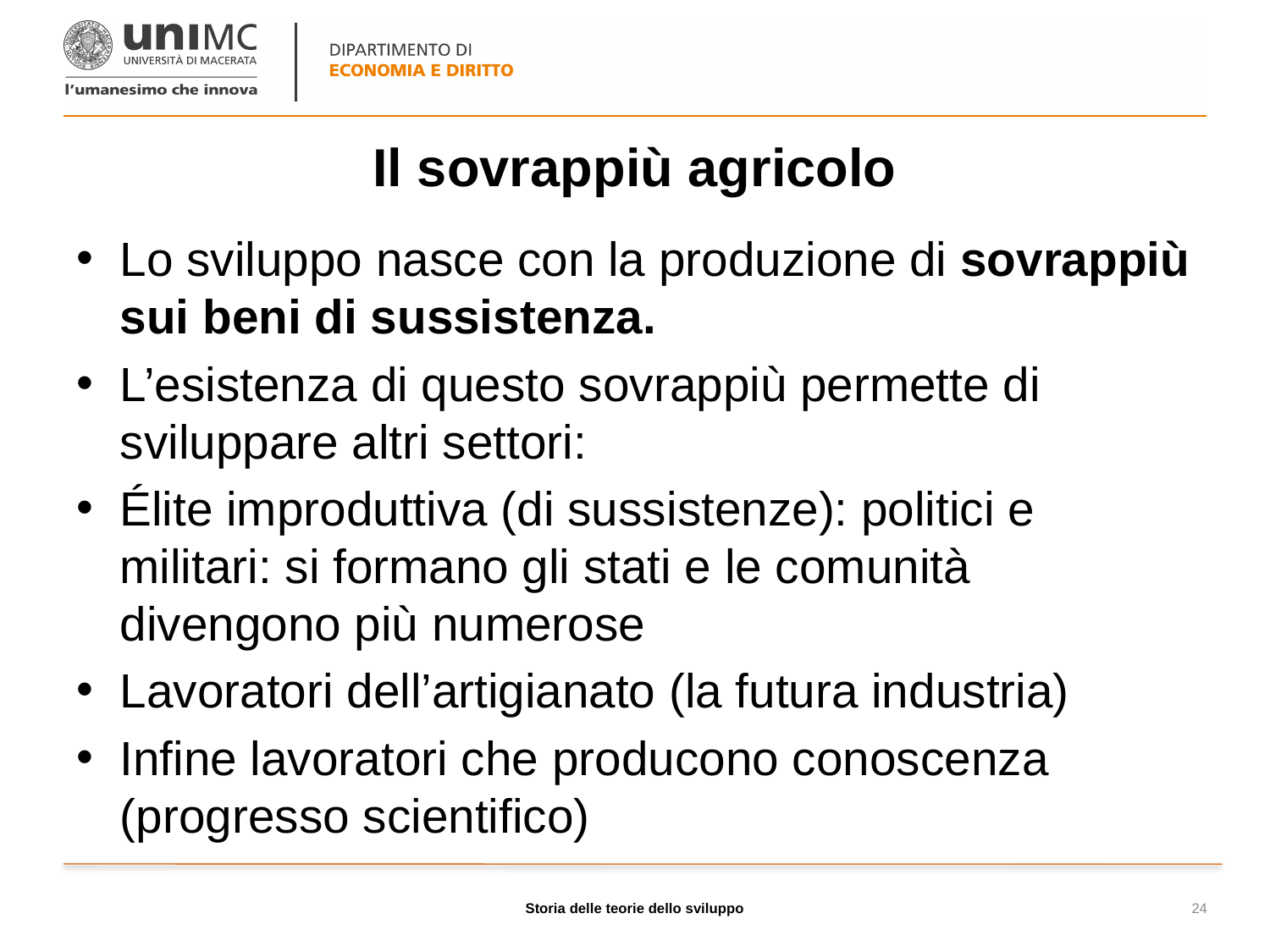

# Il sovrappiù agricolo
Lo sviluppo nasce con la produzione di sovrappiù sui beni di sussistenza.
L’esistenza di questo sovrappiù permette di sviluppare altri settori:
Élite improduttiva (di sussistenze): politici e militari: si formano gli stati e le comunità divengono più numerose
Lavoratori dell’artigianato (la futura industria)
Infine lavoratori che producono conoscenza (progresso scientifico)
Storia delle teorie dello sviluppo
24